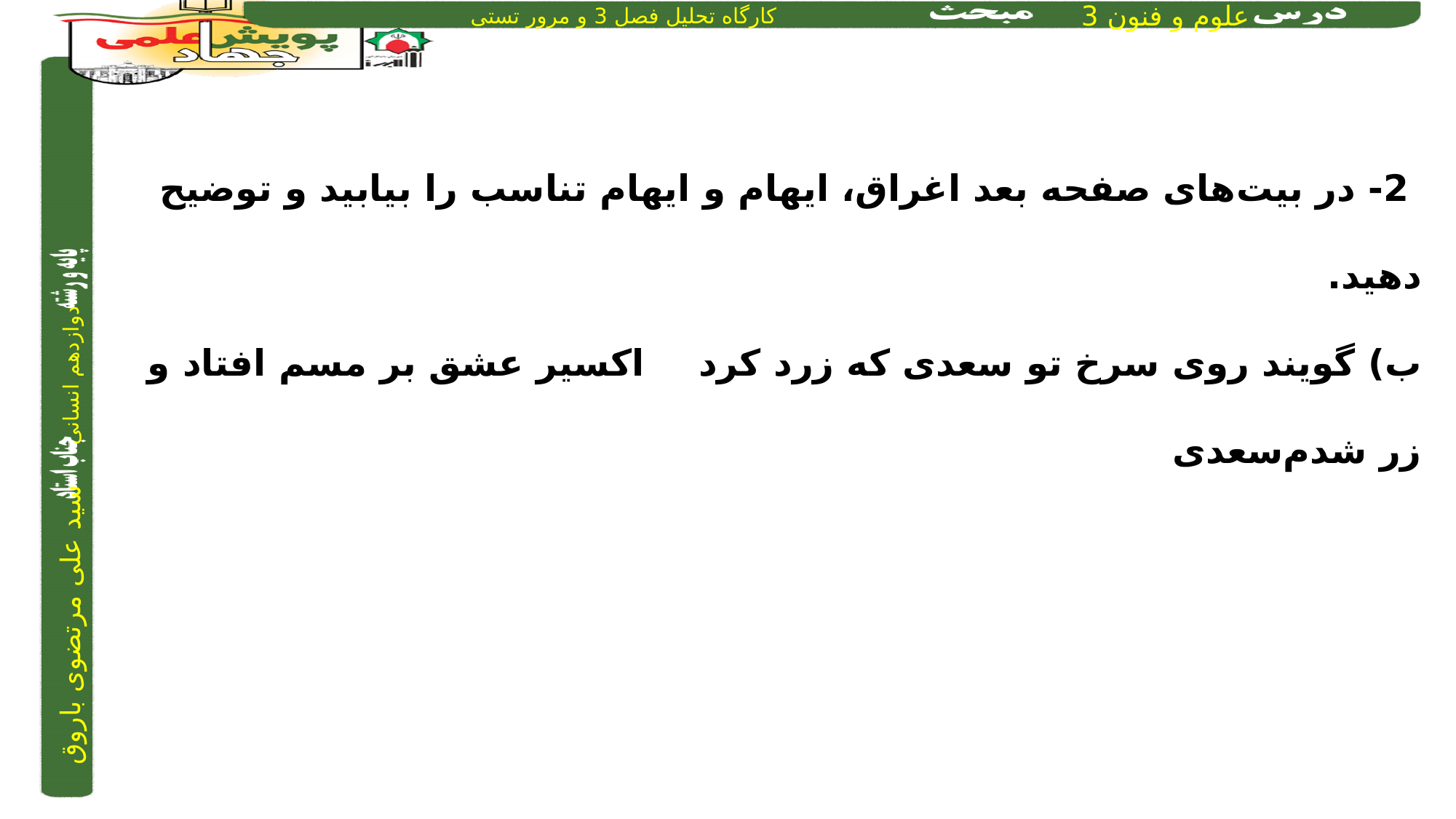

2- در بیت‌های صفحه بعد اغراق، ایهام و ایهام تناسب را بیابید و توضیح دهید.
ب) گویند روی سرخ تو سعدی که زرد کرد		 اکسیر عشق بر مسم افتاد و زر شدم	سعدی